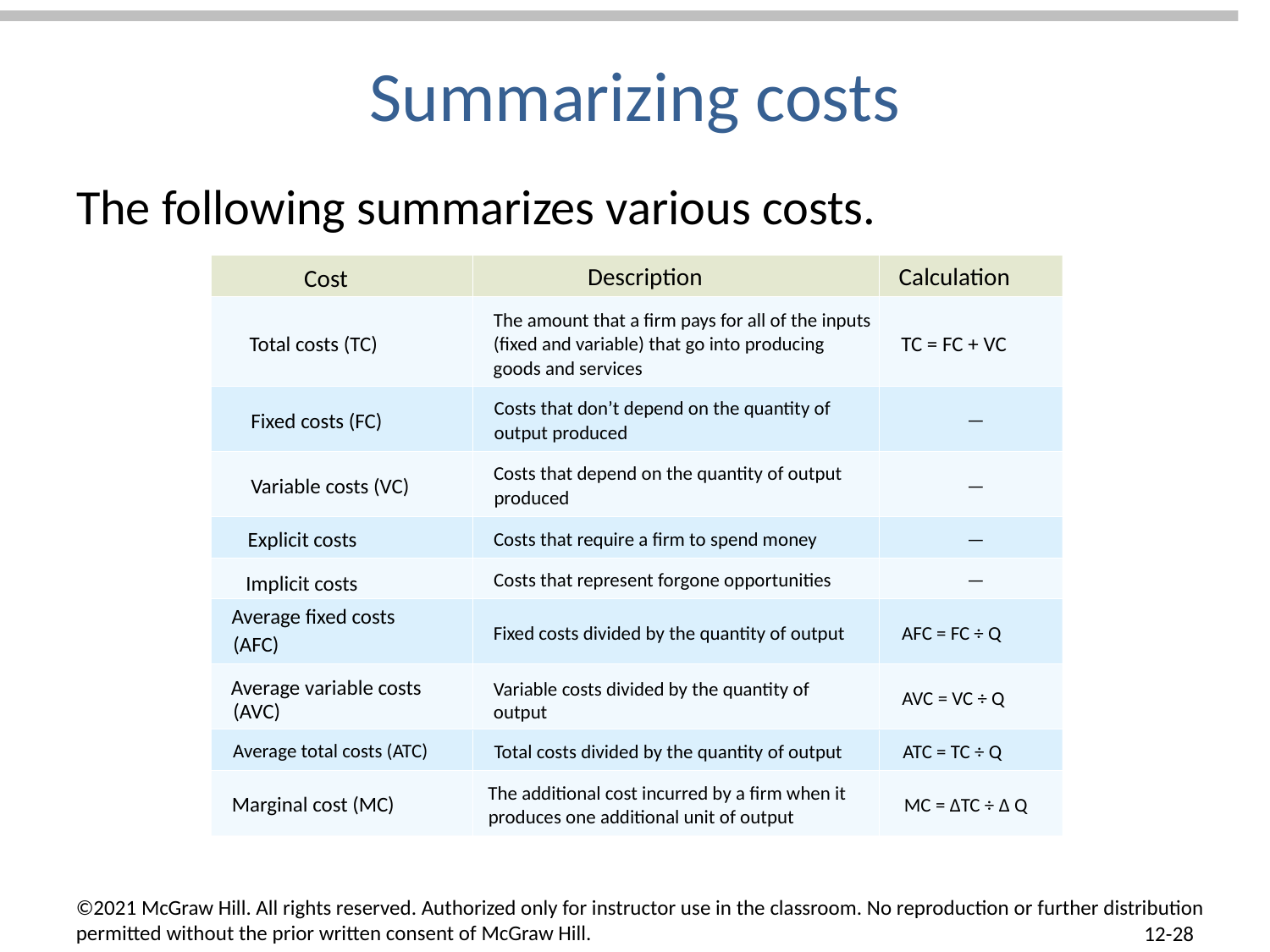

# Summarizing costs
The following summarizes various costs.

Description
Calculation
Cost

The amount that a firm pays for all of the inputs
Total costs (TC)
TC = FC + VC
(fixed and variable) that go into producing
goods and services

Costs that don’t depend on the quantity of
Fixed costs (FC)
—
output produced

Costs that depend on the quantity of output
Variable costs (VC)
—
produced

Explicit costs
Costs that require a firm to spend money
—

Costs that represent forgone opportunities
—
Implicit costs

Average fixed costs
Fixed costs divided by the quantity of output
AFC = FC ÷ Q

(AFC)

Average variable costs
Variable costs divided by the quantity of
output
AVC = VC ÷ Q
(AVC)

Average total costs (ATC)
Total costs divided by the quantity of output
ATC = TC ÷ Q

The additional cost incurred by a firm when it
Marginal cost (MC)
MC = ΔTC ÷ Δ Q
produces one additional unit of output